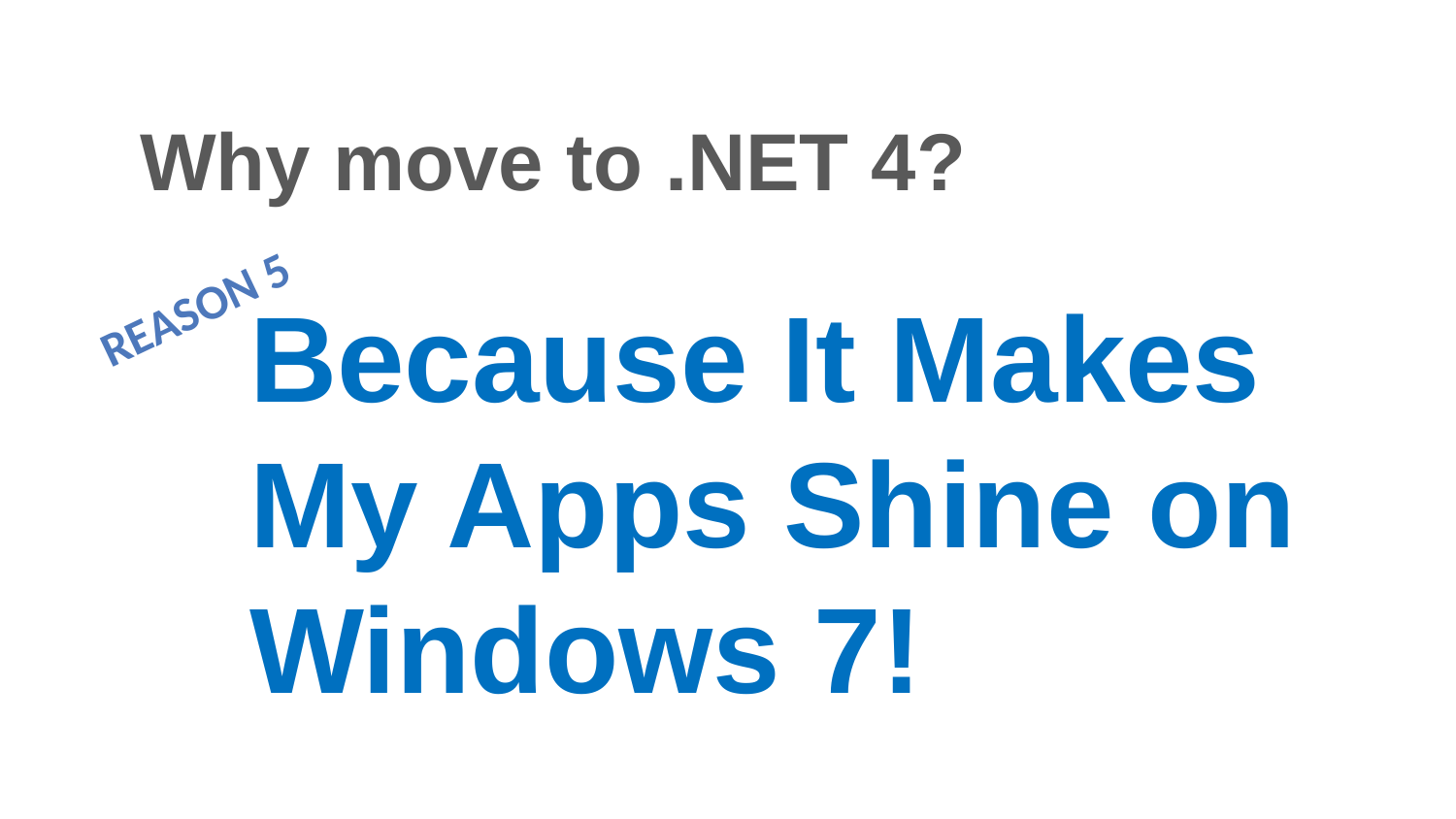

# Why move to .NET 4?
Reason 5
Because It Makes My Apps Shine on Windows 7!